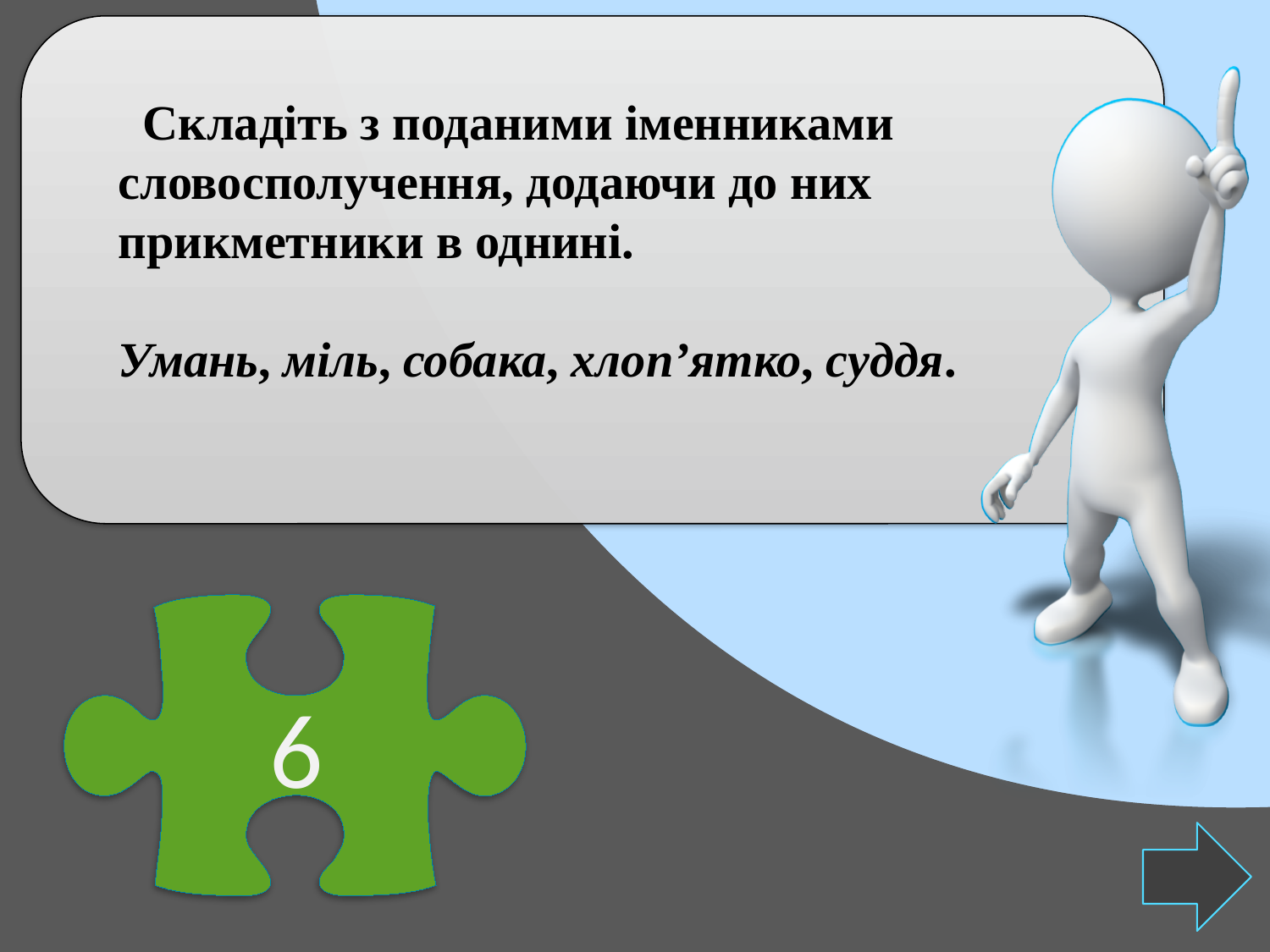

Складіть з поданими іменниками словосполучення, додаючи до них прикметники в однині.
Умань, міль, собака, хлоп’ятко, суддя.
6